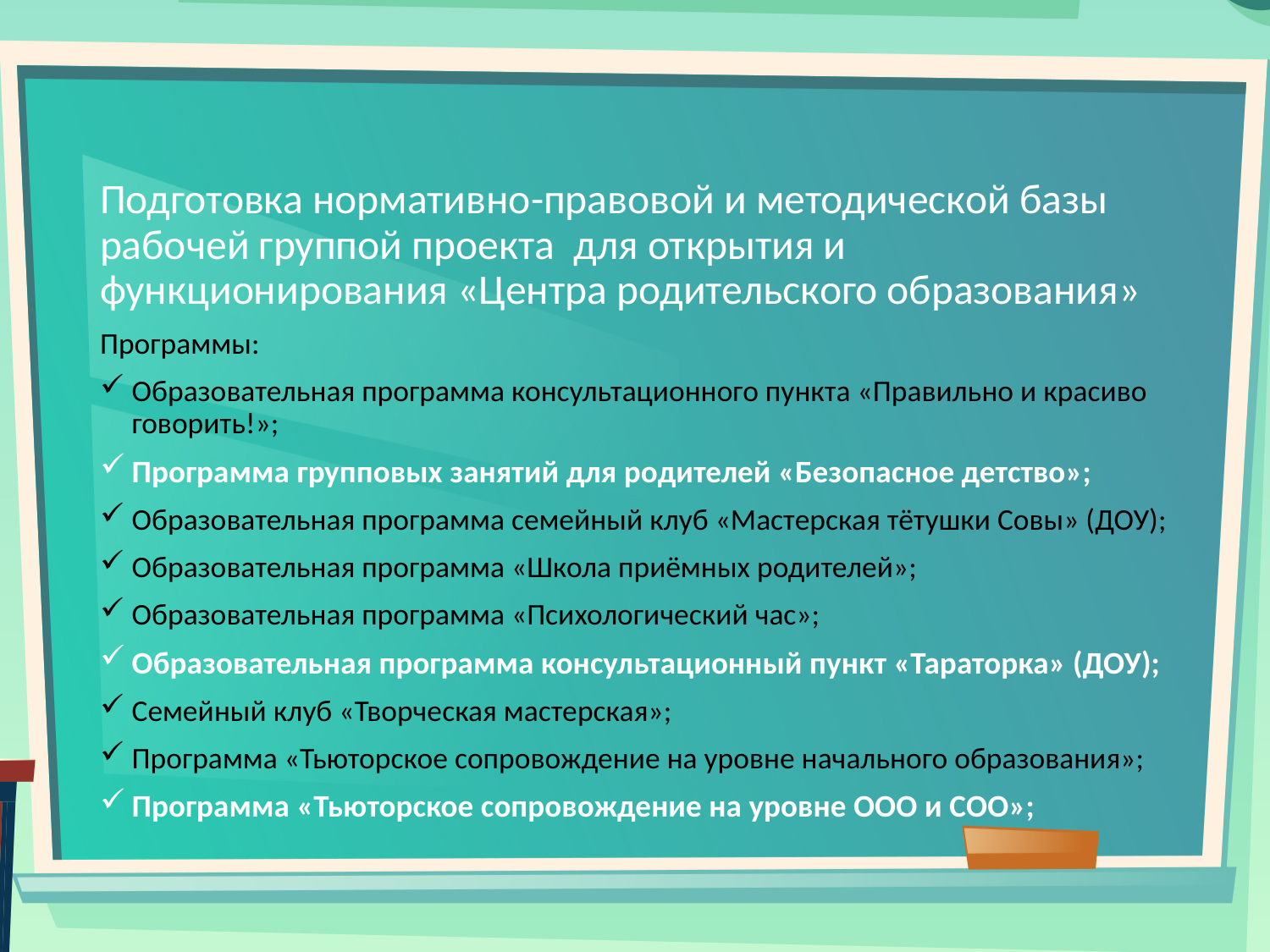

#
Подготовка нормативно-правовой и методической базы рабочей группой проекта  для открытия и функционирования «Центра родительского образования»
Программы:
Образовательная программа консультационного пункта «Правильно и красиво говорить!»;
Программа групповых занятий для родителей «Безопасное детство»;
Образовательная программа семейный клуб «Мастерская тётушки Совы» (ДОУ);
Образовательная программа «Школа приёмных родителей»;
Образовательная программа «Психологический час»;
Образовательная программа консультационный пункт «Тараторка» (ДОУ);
Семейный клуб «Творческая мастерская»;
Программа «Тьюторское сопровождение на уровне начального образования»;
Программа «Тьюторское сопровождение на уровне ООО и СОО»;